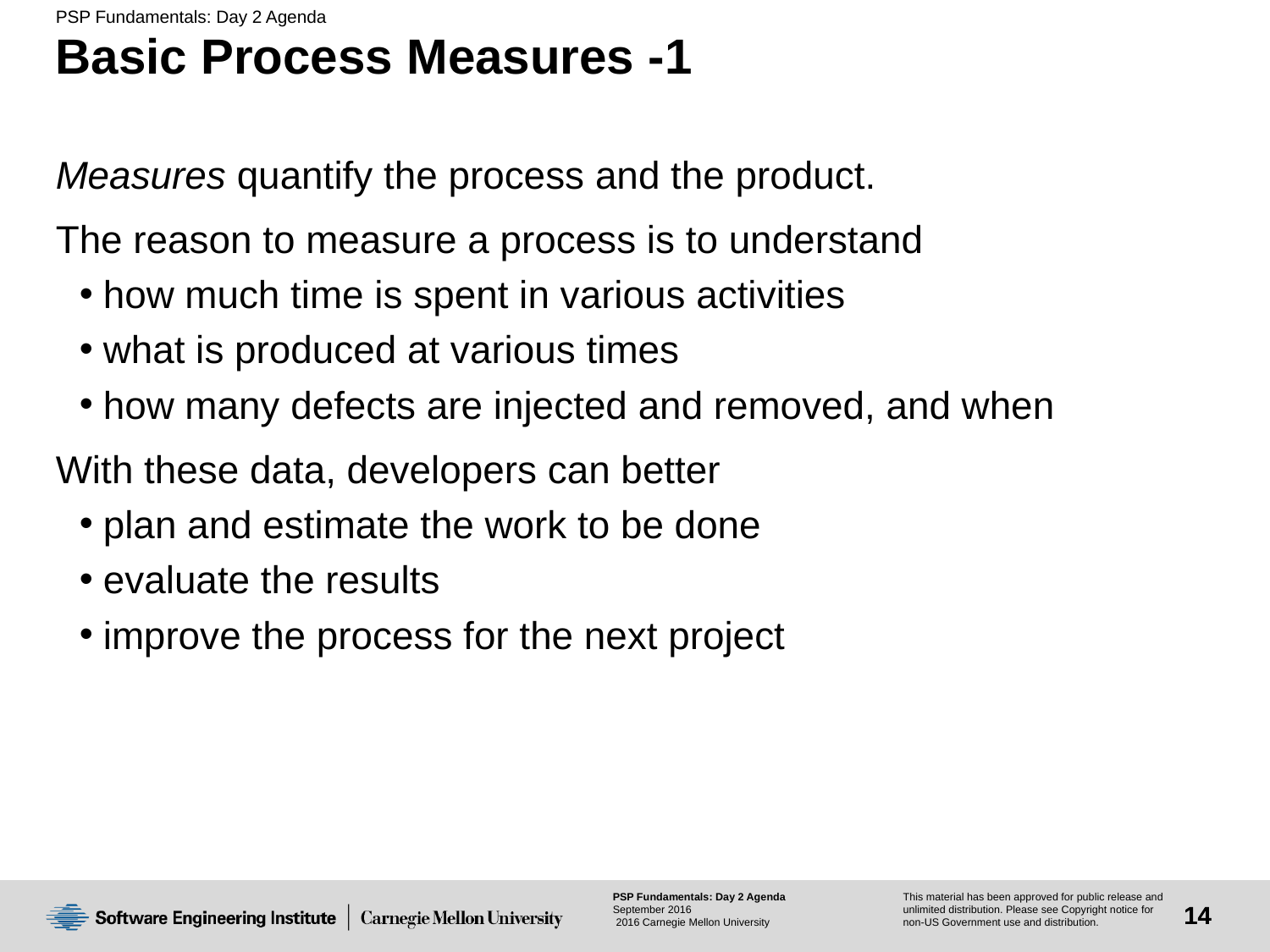

# Basic Process Measures -1
Measures quantify the process and the product.
The reason to measure a process is to understand
how much time is spent in various activities
what is produced at various times
how many defects are injected and removed, and when
With these data, developers can better
plan and estimate the work to be done
evaluate the results
improve the process for the next project